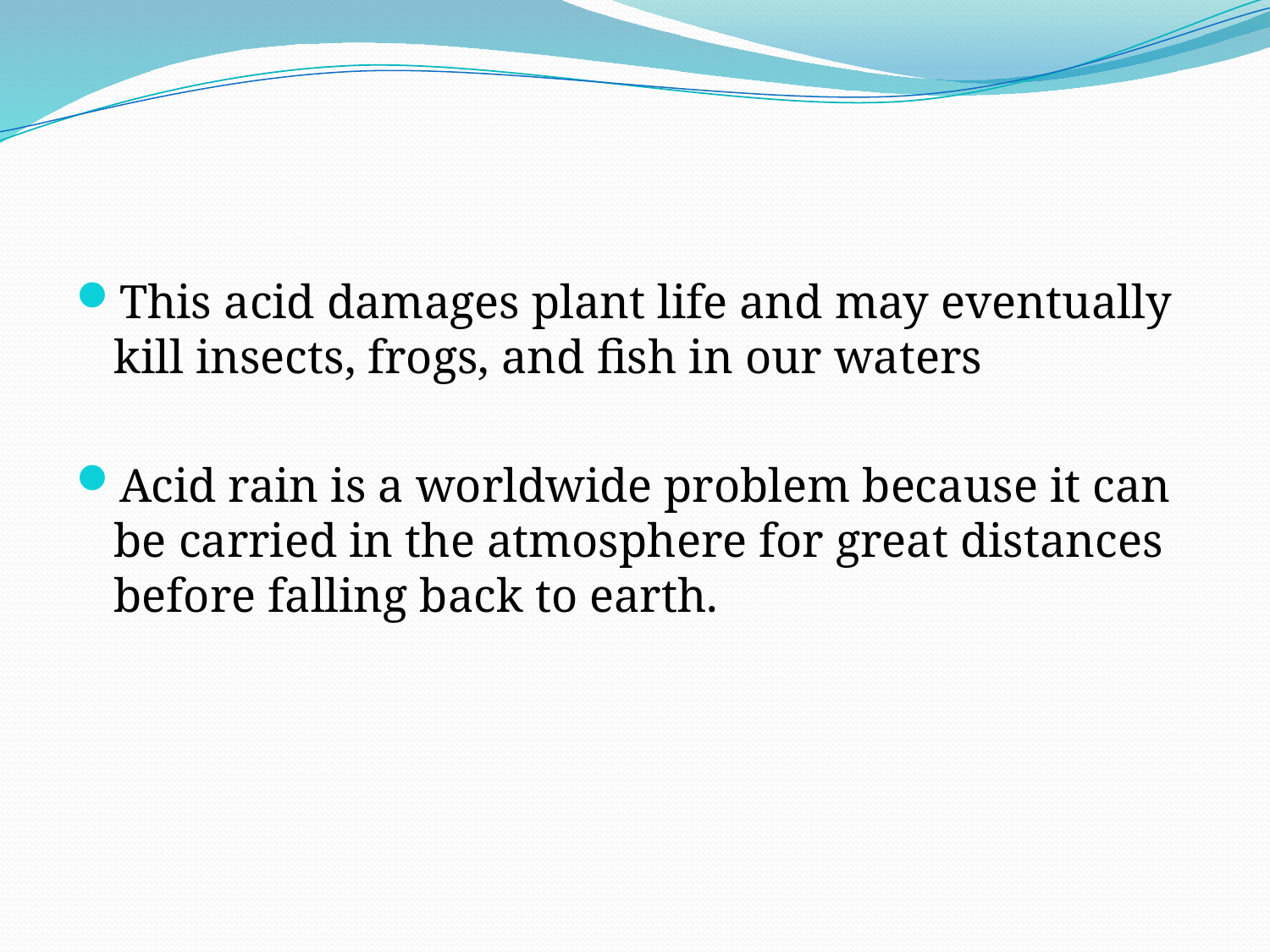

#
This acid damages plant life and may eventually kill insects, frogs, and fish in our waters

Acid rain is a worldwide problem because it can be carried in the atmosphere for great distances before falling back to earth.